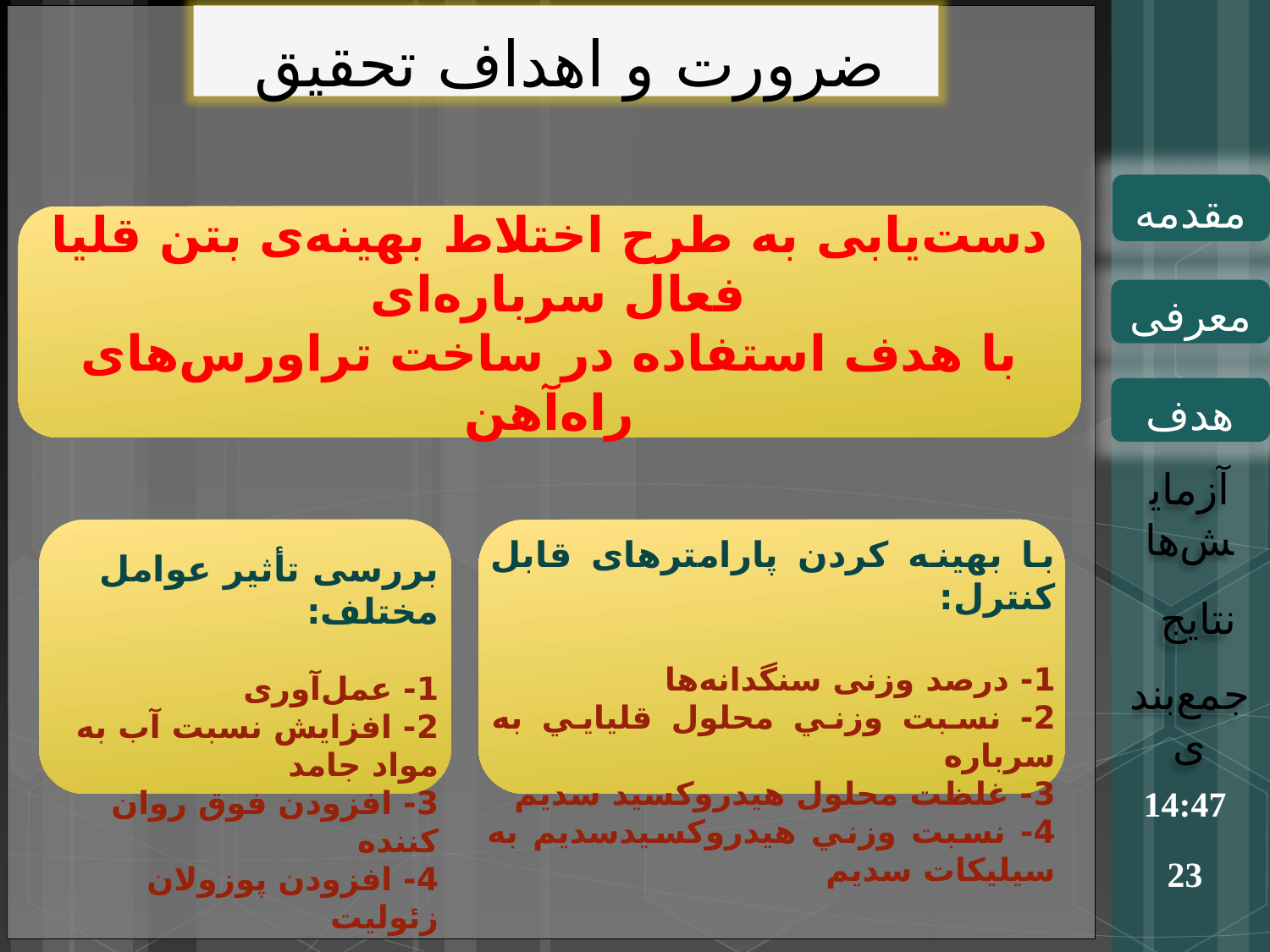

ضرورت و اهداف تحقیق
مقدمه
دست‌یابی به طرح اختلاط بهینه‌ی بتن قلیا فعال سرباره‌ای
با هدف استفاده در ساخت تراورس‌های راه‌آهن
معرفی
هدف
آزمایش‌ها

بررسی تأثیر عوامل مختلف:

1- عمل‌آوری
2- افزایش نسبت آب به مواد جامد
3- افزودن فوق روان کننده
4- افزودن پوزولان زئولیت

با بهینه کردن پارامترهای قابل کنترل:

1- درصد وزنی سنگدانه‌ها
2- نسبت وزني محلول قليايي به سرباره
3- غلظت محلول هيدروکسيد سديم
4- نسبت وزني هيدروکسيدسديم به سيليکات سديم
نتایج
جمع‌بندی